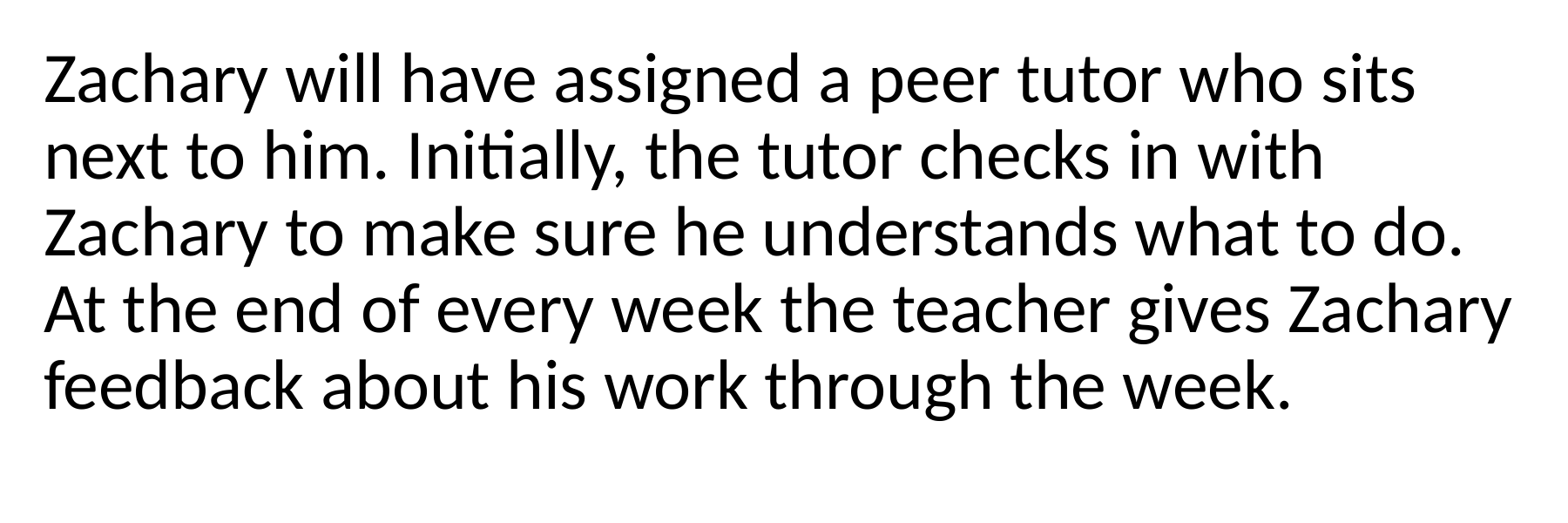

Zachary will have assigned a peer tutor who sits next to him. Initially, the tutor checks in with Zachary to make sure he understands what to do. At the end of every week the teacher gives Zachary feedback about his work through the week.